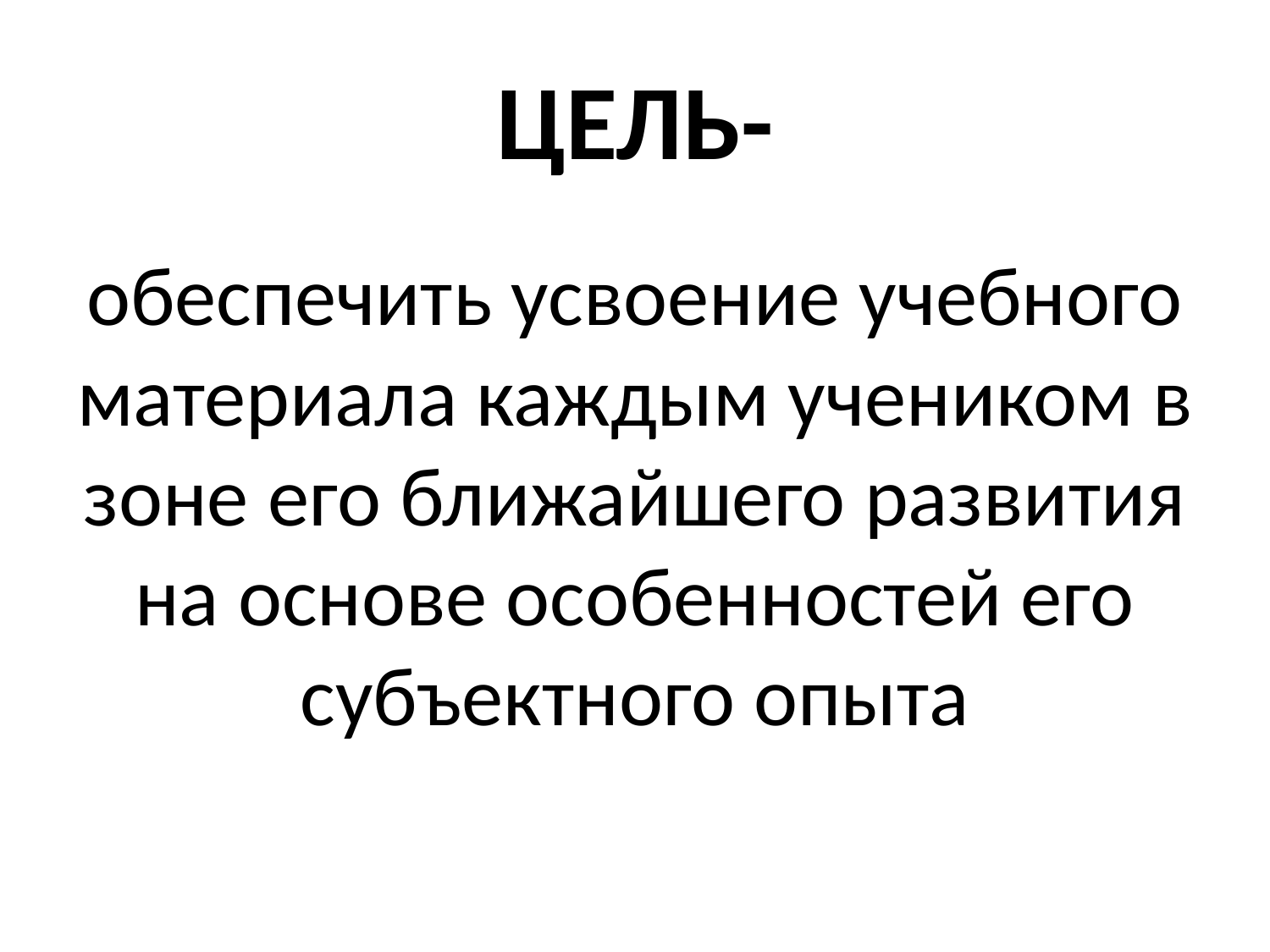

# ЦЕЛЬ-
обеспечить усвоение учебного материала каждым учеником в зоне его ближайшего развития на основе особенностей его субъектного опыта